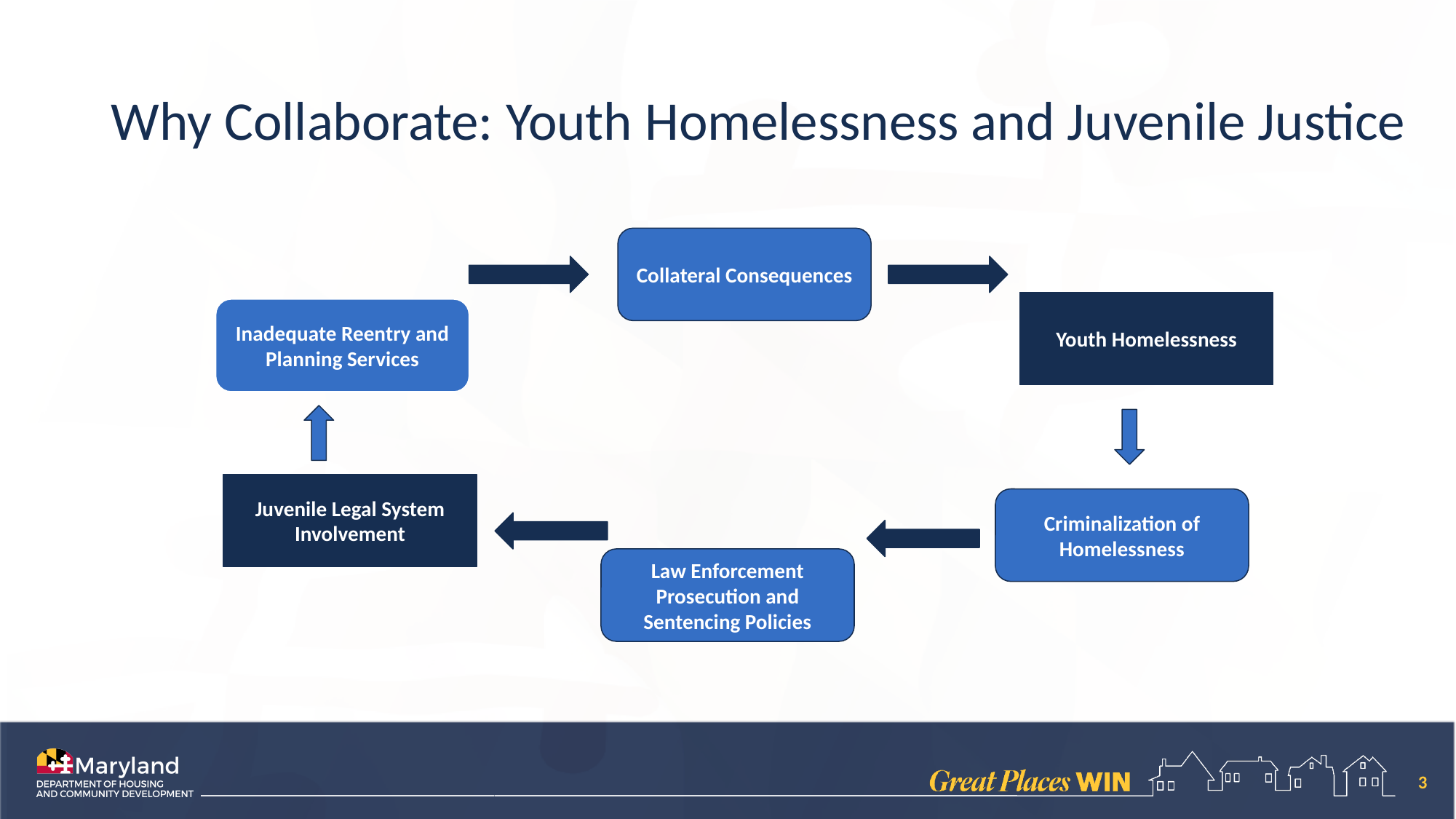

# Why Collaborate: Youth Homelessness and Juvenile Justice

Collateral Consequences

Youth Homelessness
Inadequate Reentry and Planning Services

Juvenile Legal System Involvement
Criminalization of Homelessness

Law Enforcement Prosecution and Sentencing Policies